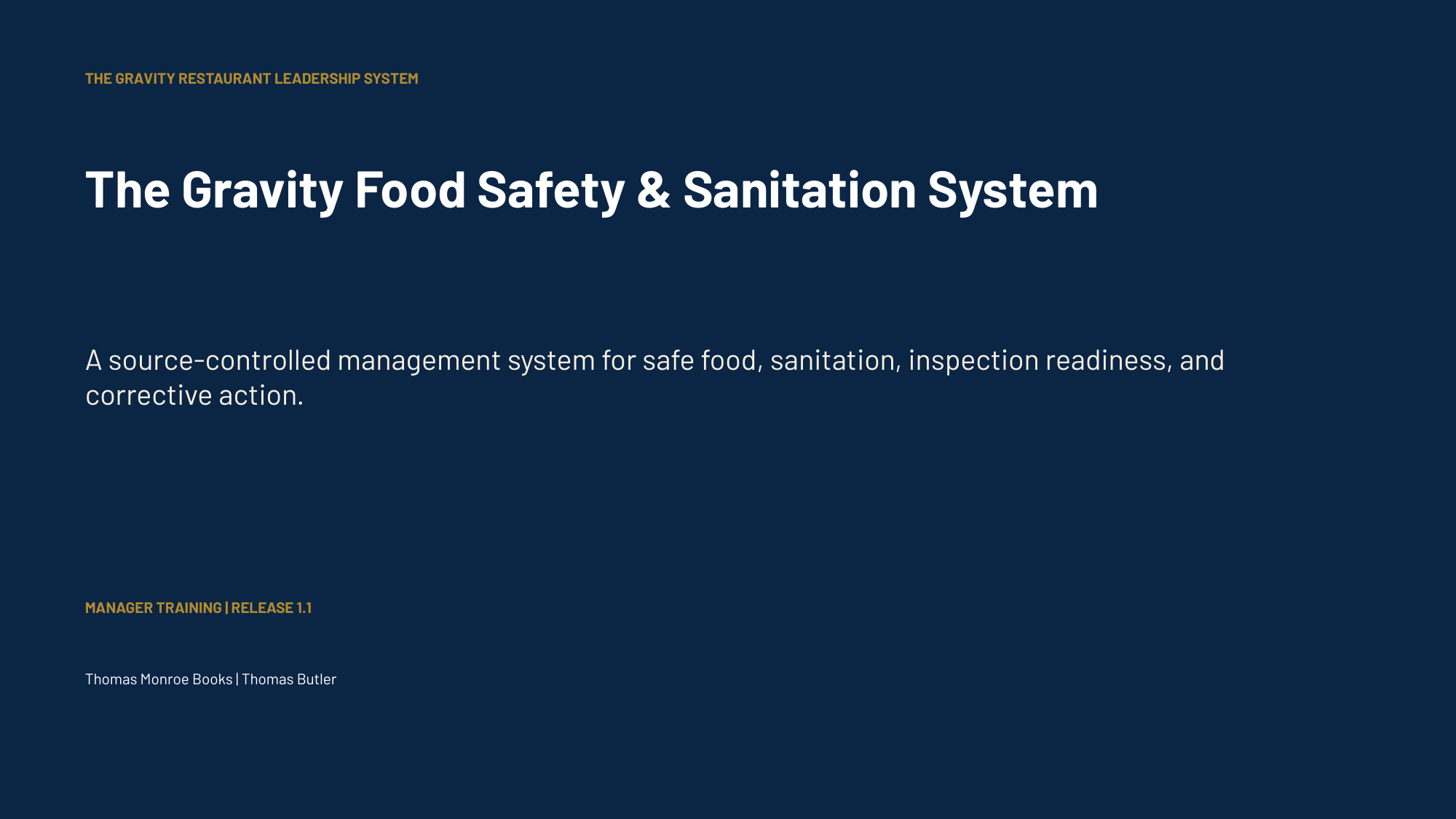

THE GRAVITY RESTAURANT LEADERSHIP SYSTEM
The Gravity Food Safety & Sanitation System
A source-controlled management system for safe food, sanitation, inspection readiness, and corrective action.
MANAGER TRAINING | RELEASE 1.1
Thomas Monroe Books | Thomas Butler